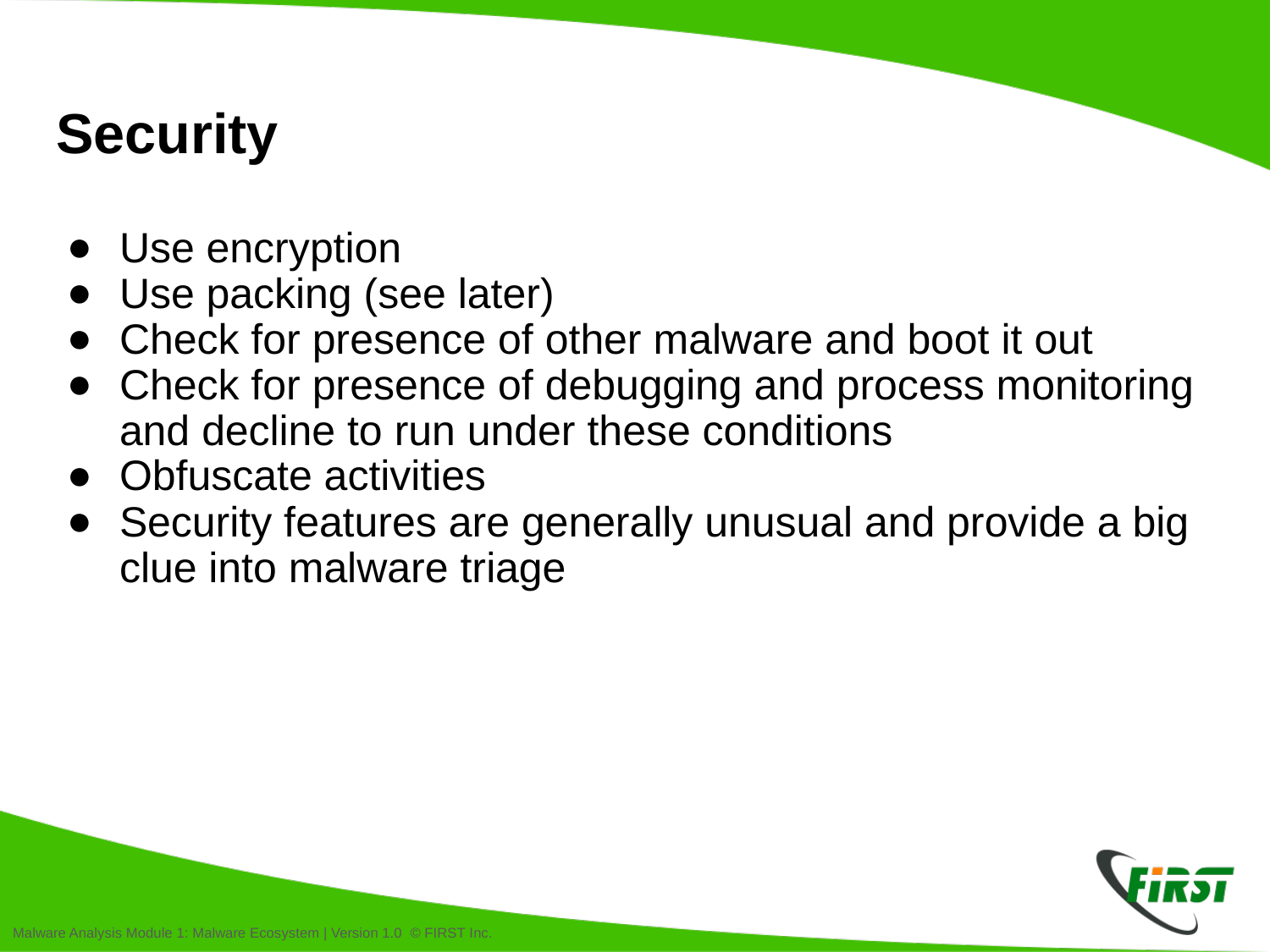

# Security
Use encryption
Use packing (see later)
Check for presence of other malware and boot it out
Check for presence of debugging and process monitoring and decline to run under these conditions
Obfuscate activities
Security features are generally unusual and provide a big clue into malware triage